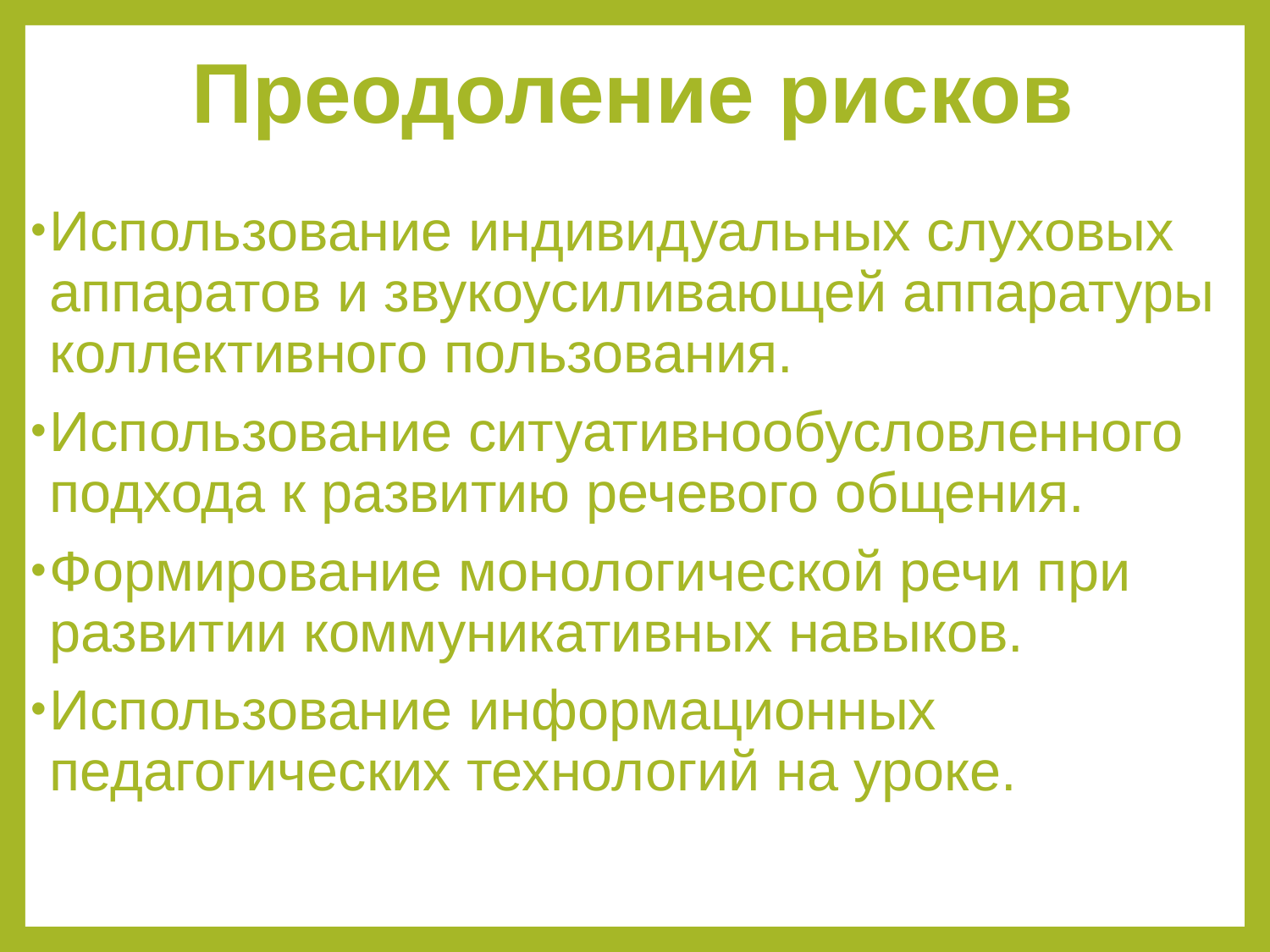

# Преодоление рисков
Использование индивидуальных слуховых аппаратов и звукоусиливающей аппаратуры коллективного пользования.
Использование ситуативнообусловленного подхода к развитию речевого общения.
Формирование монологической речи при развитии коммуникативных навыков.
Использование информационных педагогических технологий на уроке.